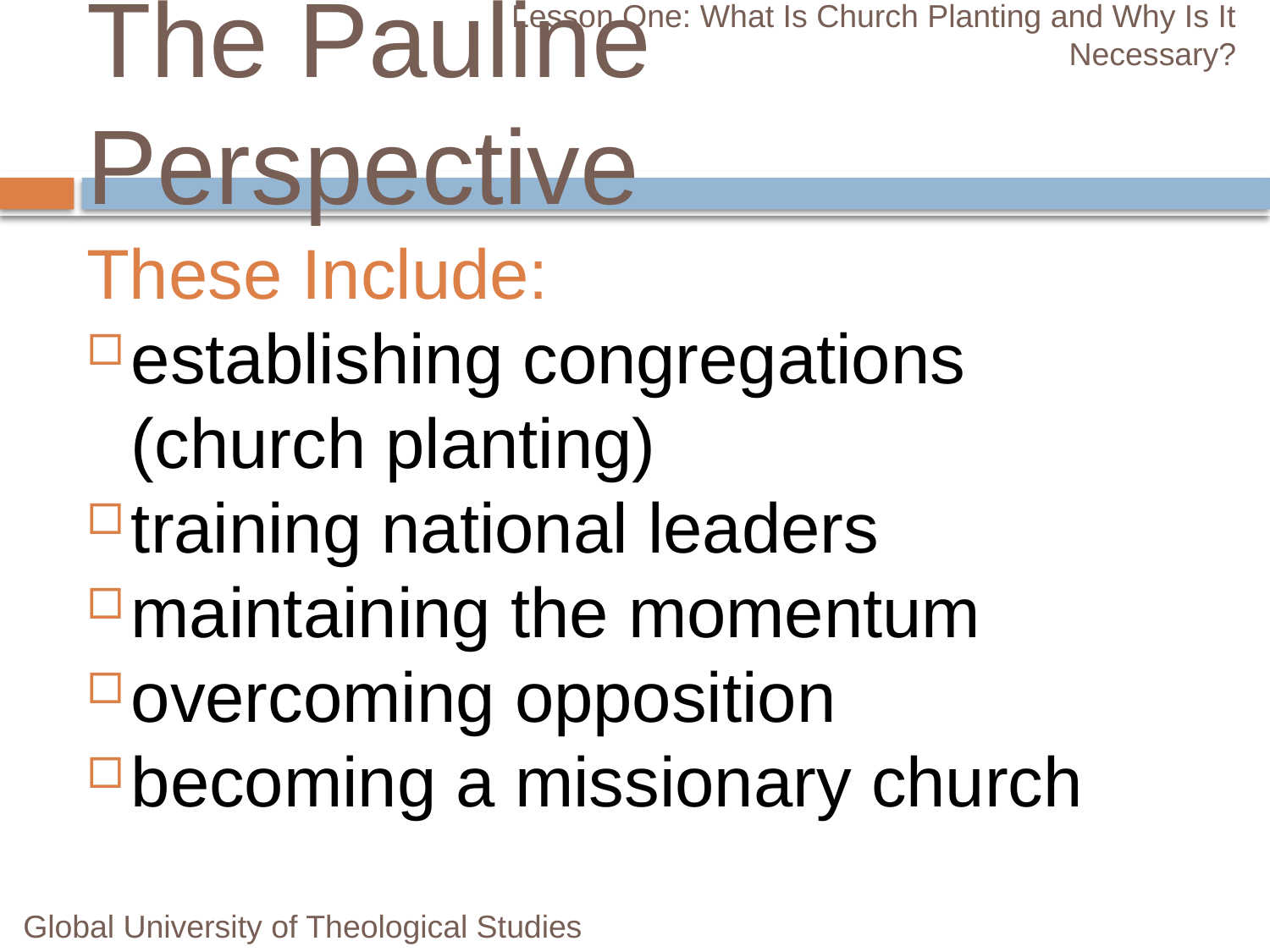

Lesson One: What Is Church Planting and Why Is It Necessary?
# The Pauline Perspective
These Include:
establishing congregations (church planting)
training national leaders
maintaining the momentum
overcoming opposition
becoming a missionary church
Global University of Theological Studies